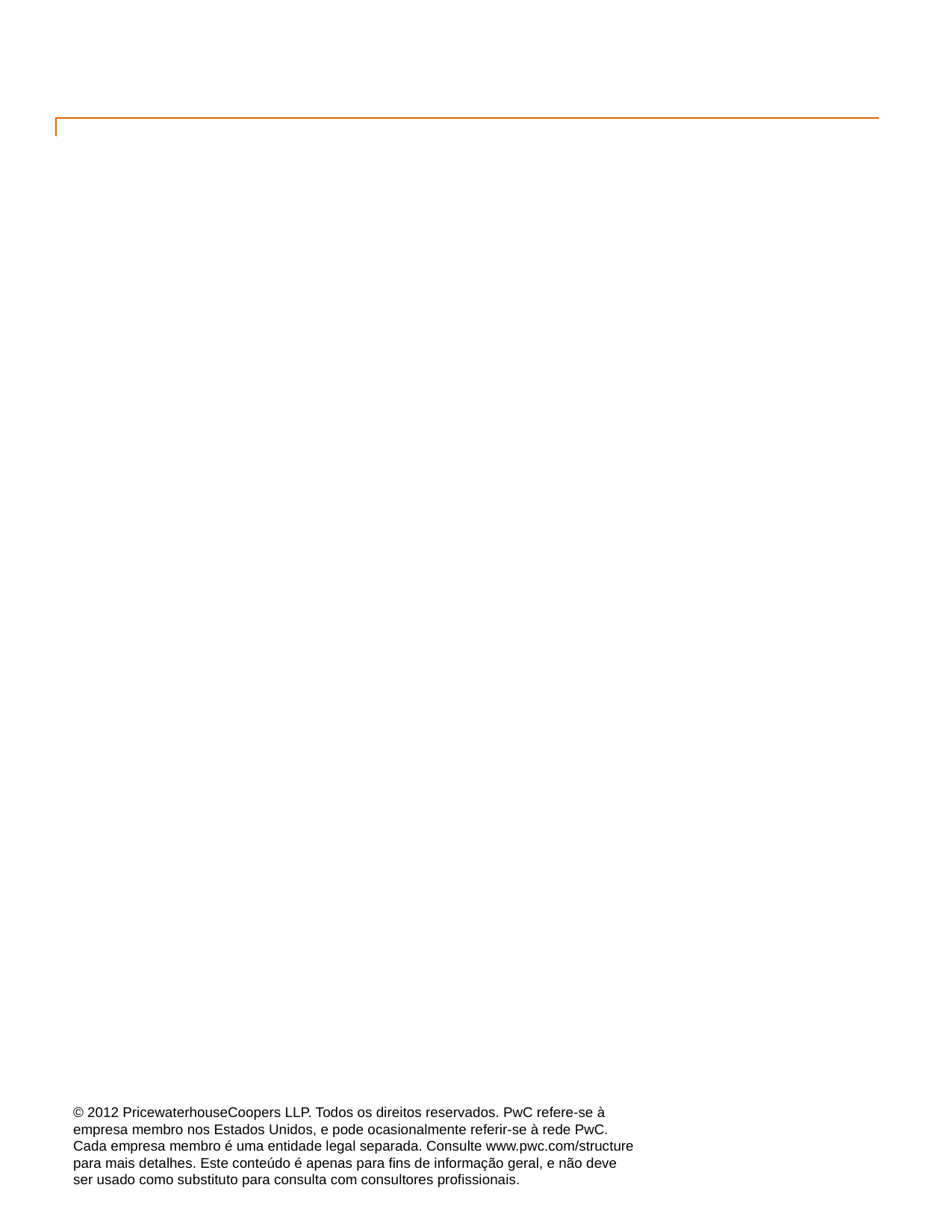

© 2012 PricewaterhouseCoopers LLP. Todos os direitos reservados. PwC refere-se à empresa membro nos Estados Unidos, e pode ocasionalmente referir-se à rede PwC. Cada empresa membro é uma entidade legal separada. Consulte www.pwc.com/structure para mais detalhes. Este conteúdo é apenas para fins de informação geral, e não deve ser usado como substituto para consulta com consultores profissionais.